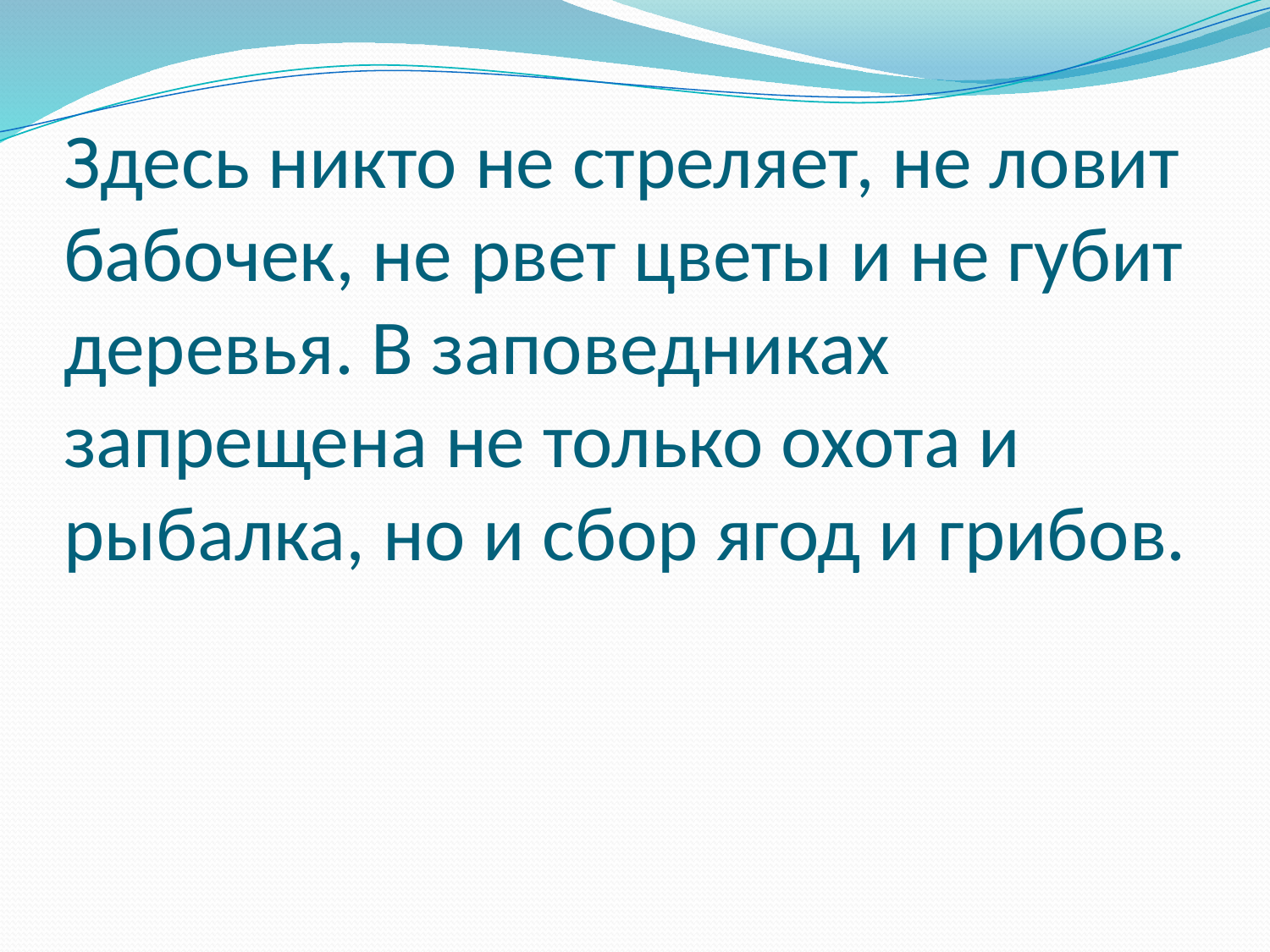

# Здесь никто не стреляет, не ловит бабочек, не рвет цветы и не губит деревья. В заповедниках запрещена не только охота и рыбалка, но и сбор ягод и грибов.